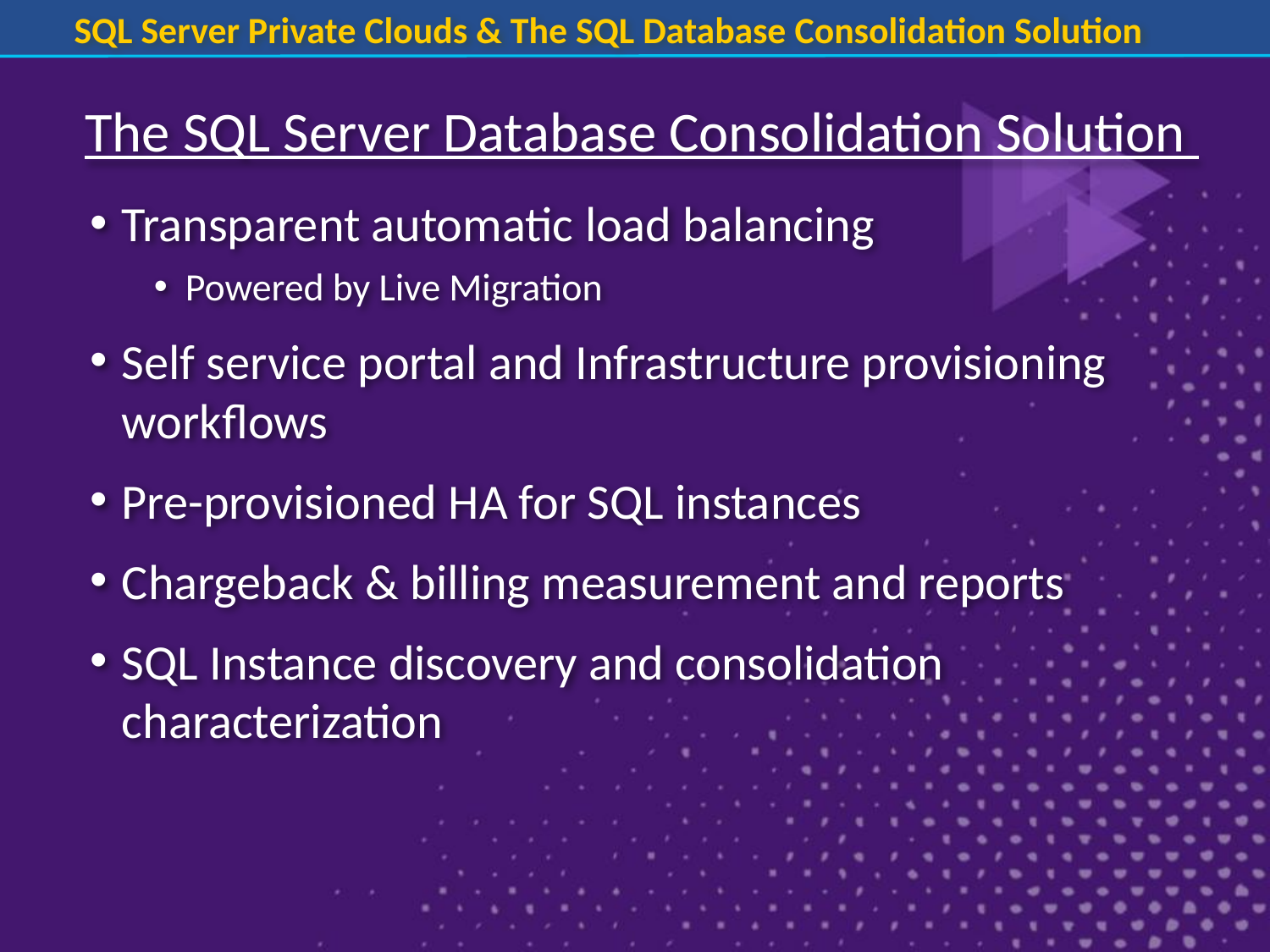

SQL Server Private Clouds & The SQL Database Consolidation Solution
The SQL Server Database Consolidation Solution
Transparent automatic load balancing
Powered by Live Migration
Self service portal and Infrastructure provisioning workflows
Pre-provisioned HA for SQL instances
Chargeback & billing measurement and reports
SQL Instance discovery and consolidation characterization